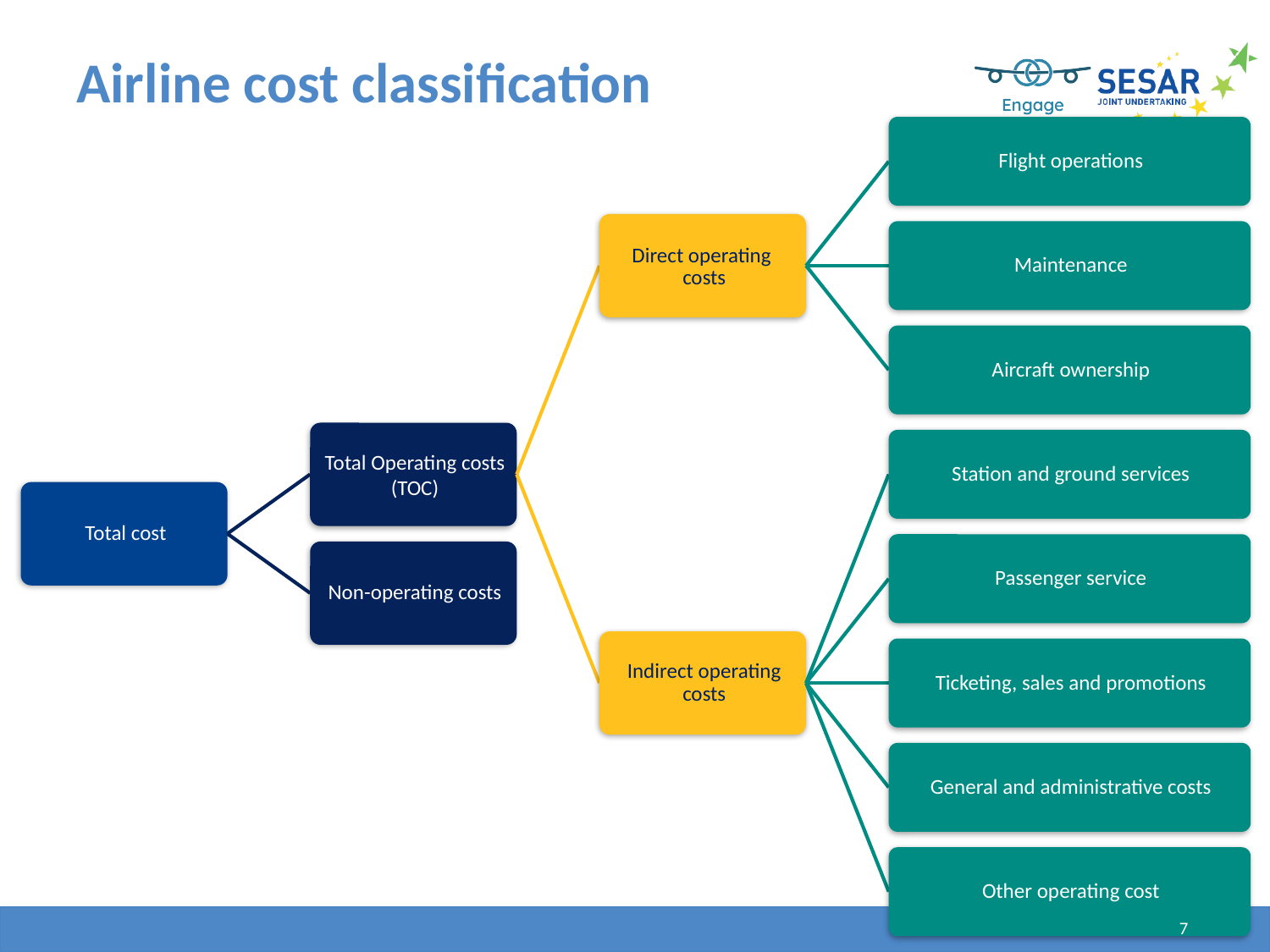

# Airline cost classification
Total cost

Total Operating costs
(TOC)

Direct operating
costs

Flight operations

Maintenance

Aircraft ownership

Indirect operating costs

Station and ground services

Passenger service

Ticketing, sales and promotions

General and administrative costs

Other operating cost

Non-operating costs
PLANIRANJE PREVOŽENJA I EKSPLOATACIJA VAZDUHOPLOVA 2
7